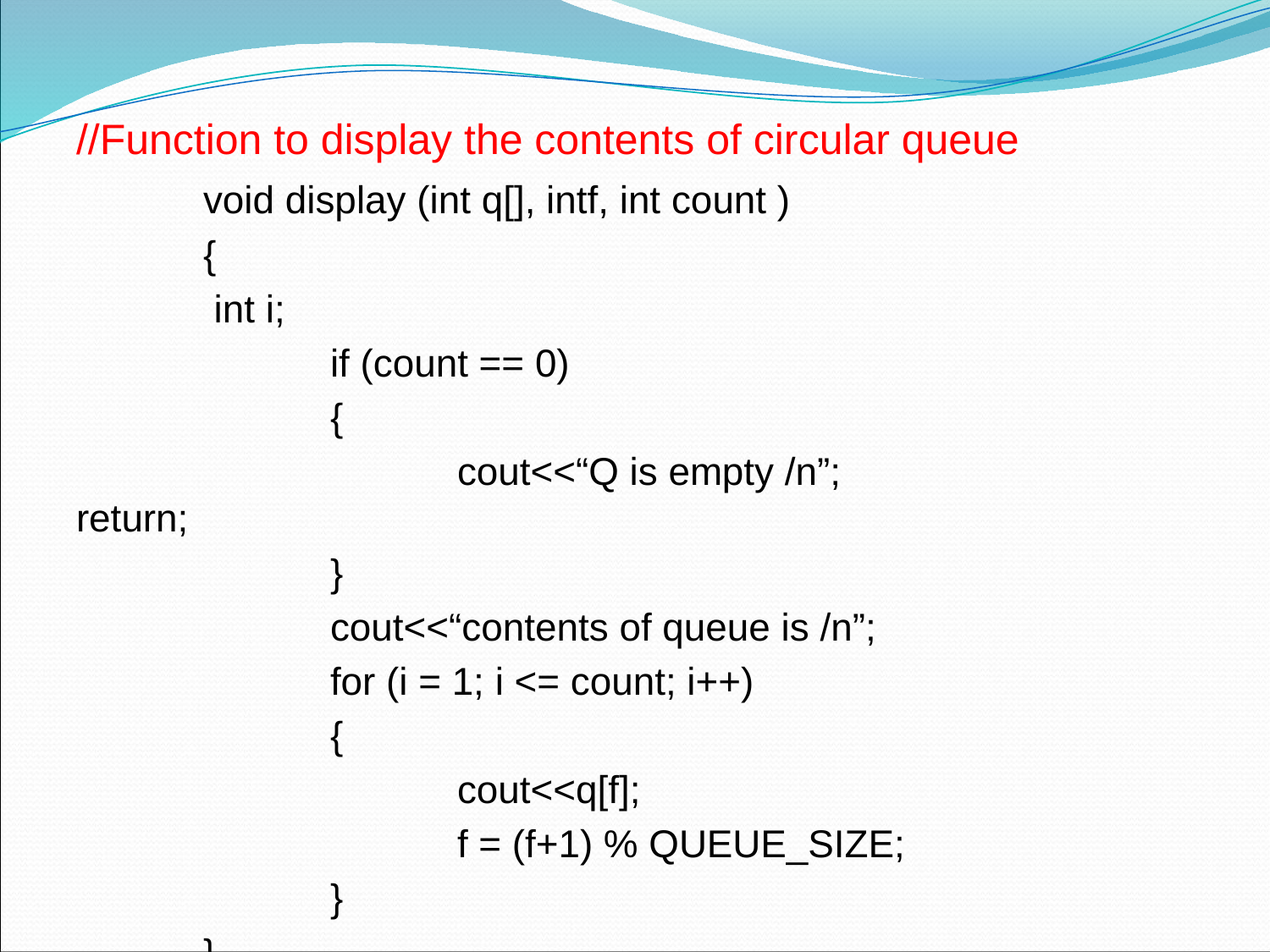

//Function to display the contents of circular queue
	void display (int q[], intf, int count )
	{
	 int i;
		if (count == 0)
		{
			cout<<“Q is empty /n”;		return;
		}
		cout<<“contents of queue is /n”;
		for (i = 1; i <= count; i++)
		{
			cout<<q[f];
			f = (f+1) % QUEUE_SIZE;
		}
	}